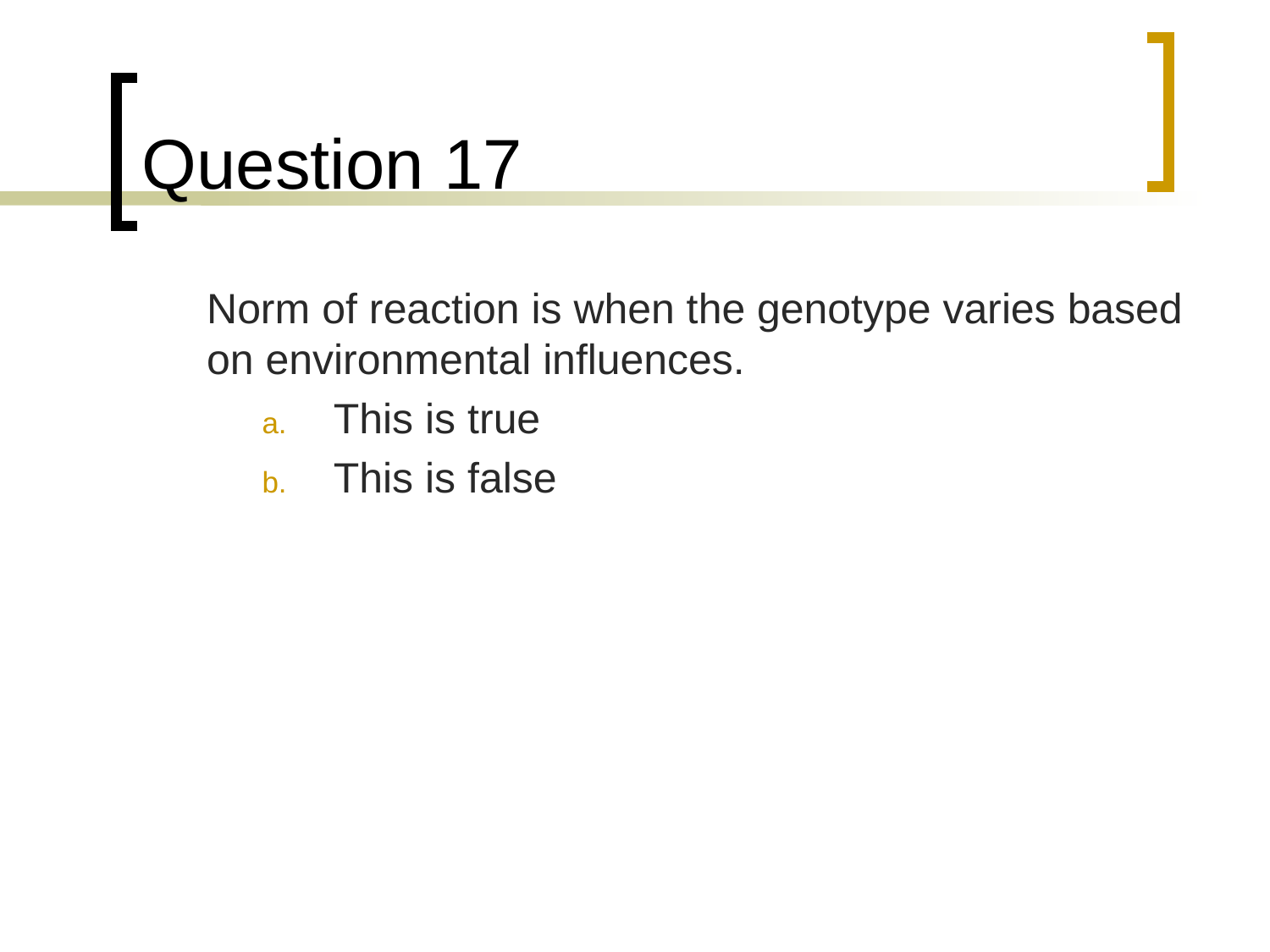

# Question 17
	Norm of reaction is when the genotype varies based on environmental influences.
This is true
This is false